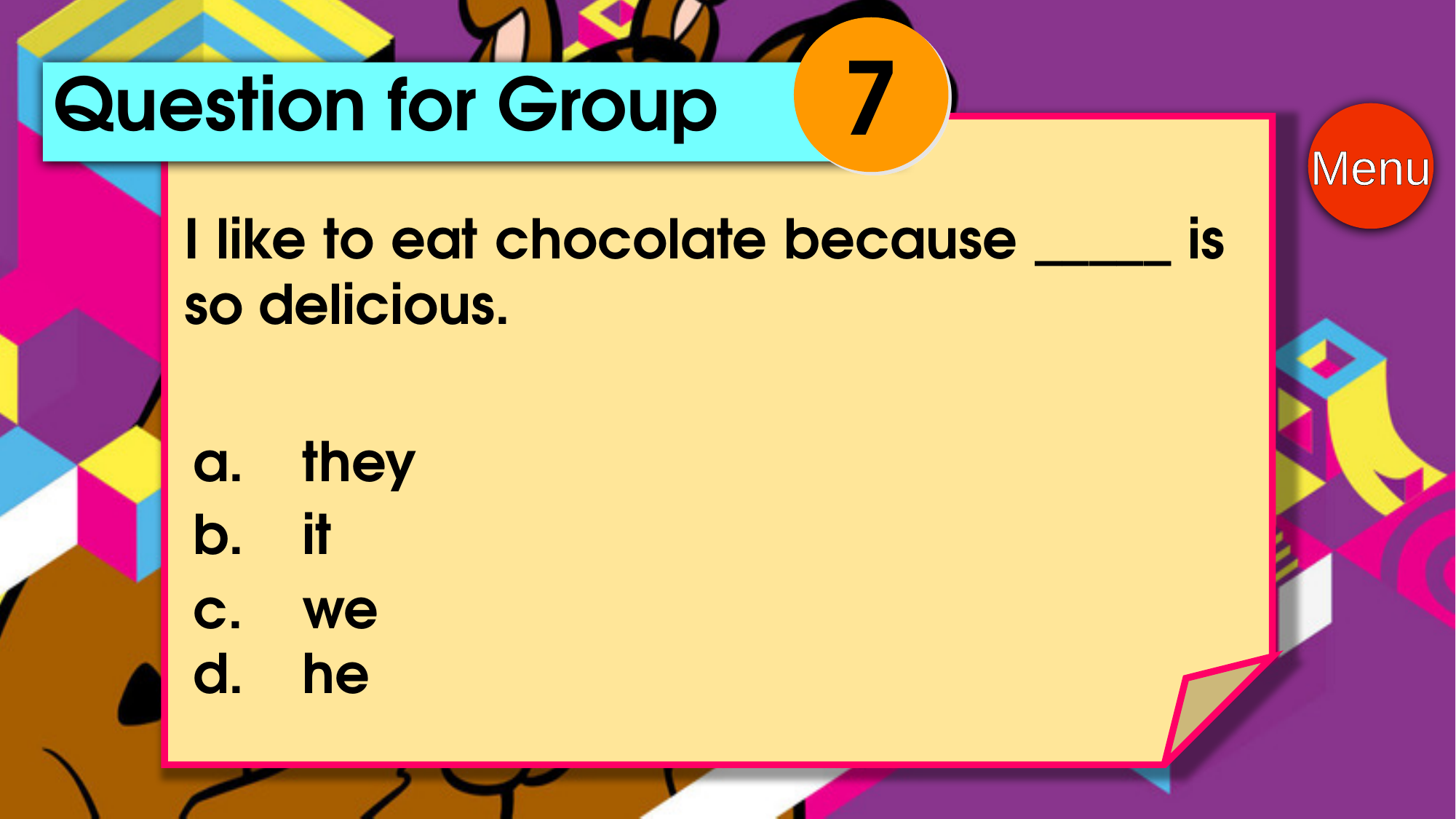

7
Question for Group

Menu
I like to eat chocolate because _____ is so delicious.

a.	they
b.	it
c.	we
d.	he